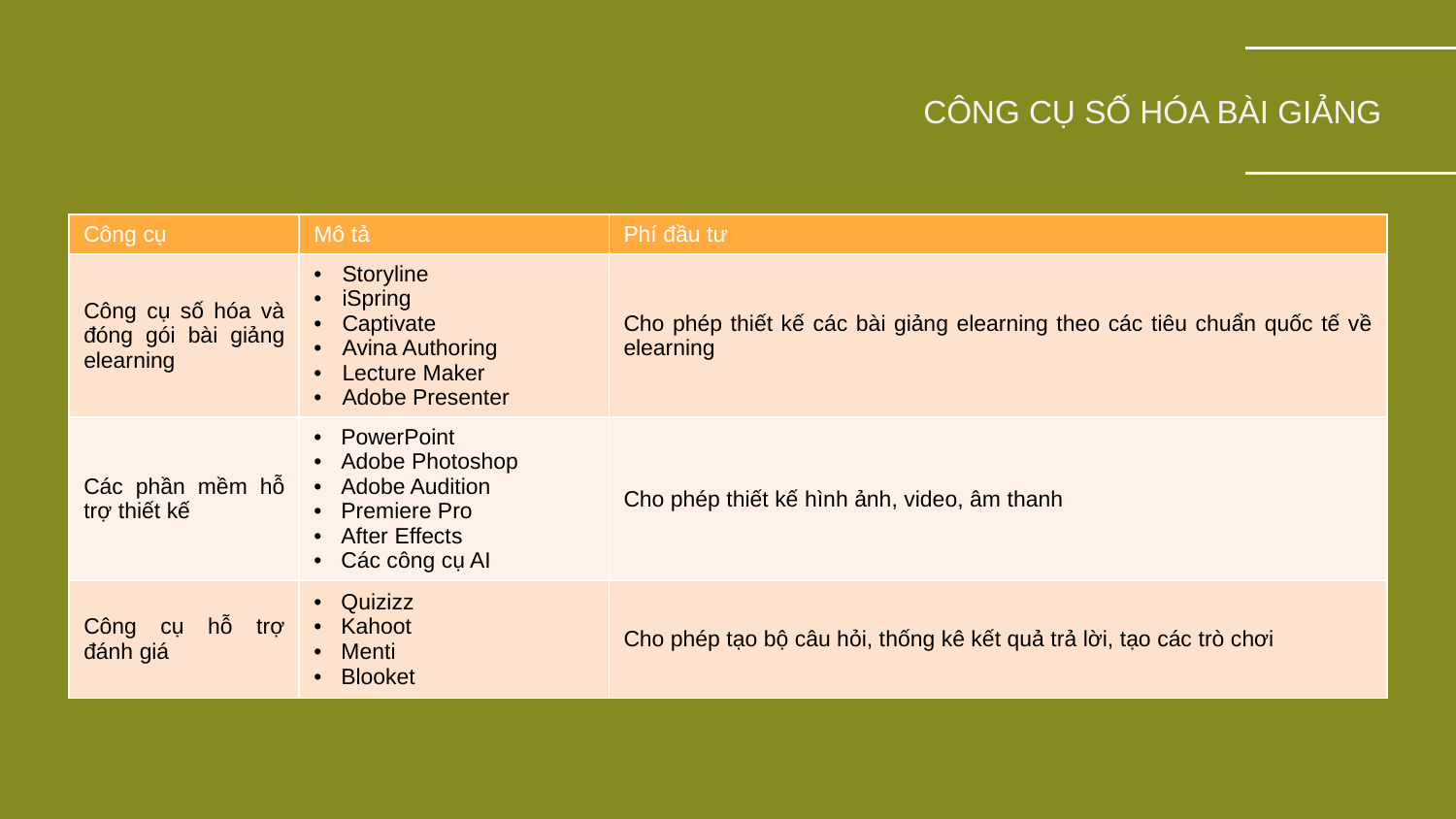

# CÔNG CỤ SỐ HÓA BÀI GIẢNG
| Công cụ | Mô tả | Phí đầu tư |
| --- | --- | --- |
| Công cụ số hóa và đóng gói bài giảng elearning | Storyline iSpring Captivate Avina Authoring Lecture Maker Adobe Presenter | Cho phép thiết kế các bài giảng elearning theo các tiêu chuẩn quốc tế về elearning |
| Các phần mềm hỗ trợ thiết kế | PowerPoint Adobe Photoshop Adobe Audition Premiere Pro After Effects Các công cụ AI | Cho phép thiết kế hình ảnh, video, âm thanh |
| Công cụ hỗ trợ đánh giá | Quizizz Kahoot Menti Blooket | Cho phép tạo bộ câu hỏi, thống kê kết quả trả lời, tạo các trò chơi |